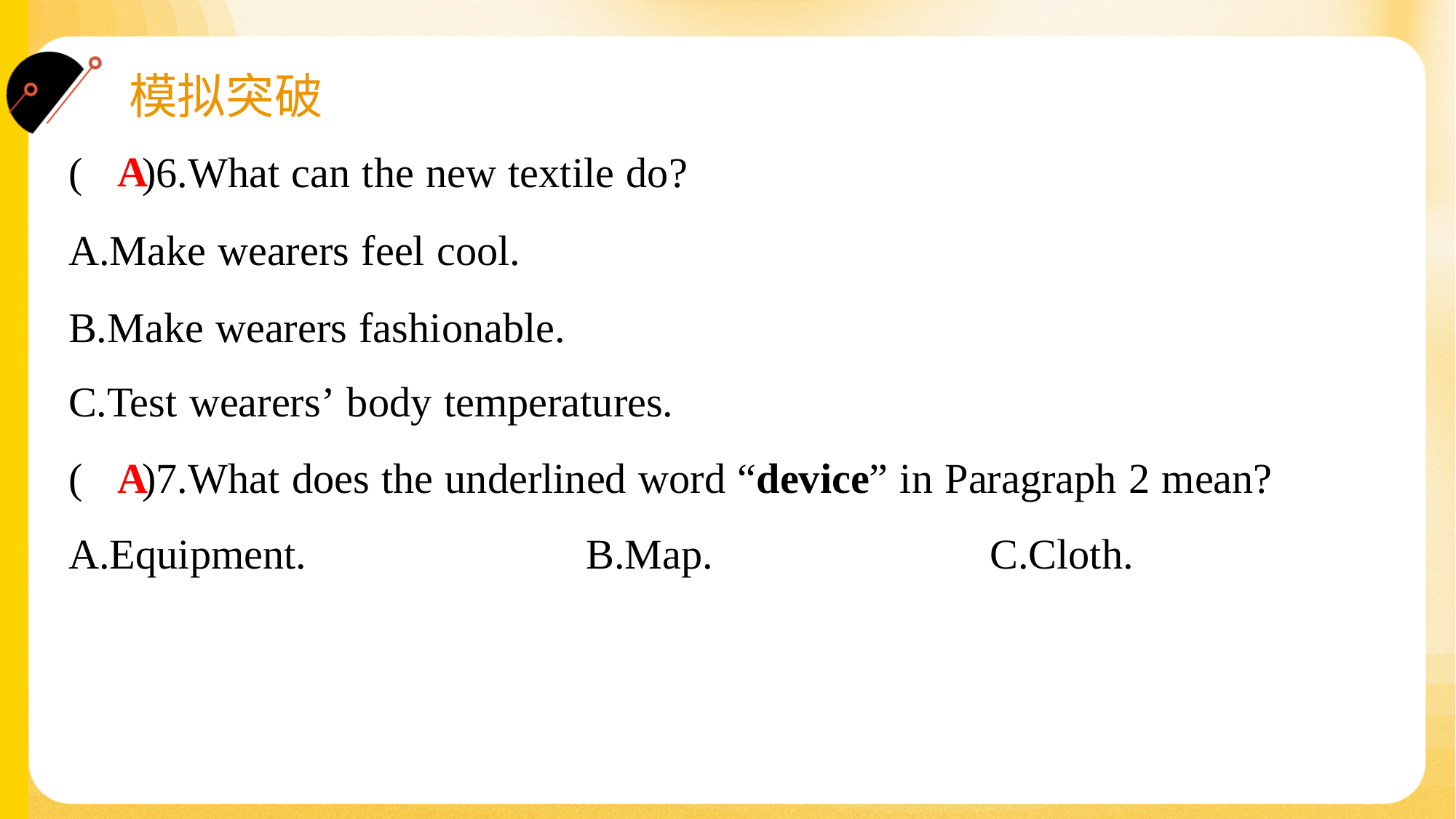

A
(     )6.What can the new textile do?
A.Make wearers feel cool.
B.Make wearers fashionable.
C.Test wearers’ body temperatures.
A
(     )7.What does the underlined word “device” in Paragraph 2 mean?
A.Equipment.	B.Map.	C.Cloth.